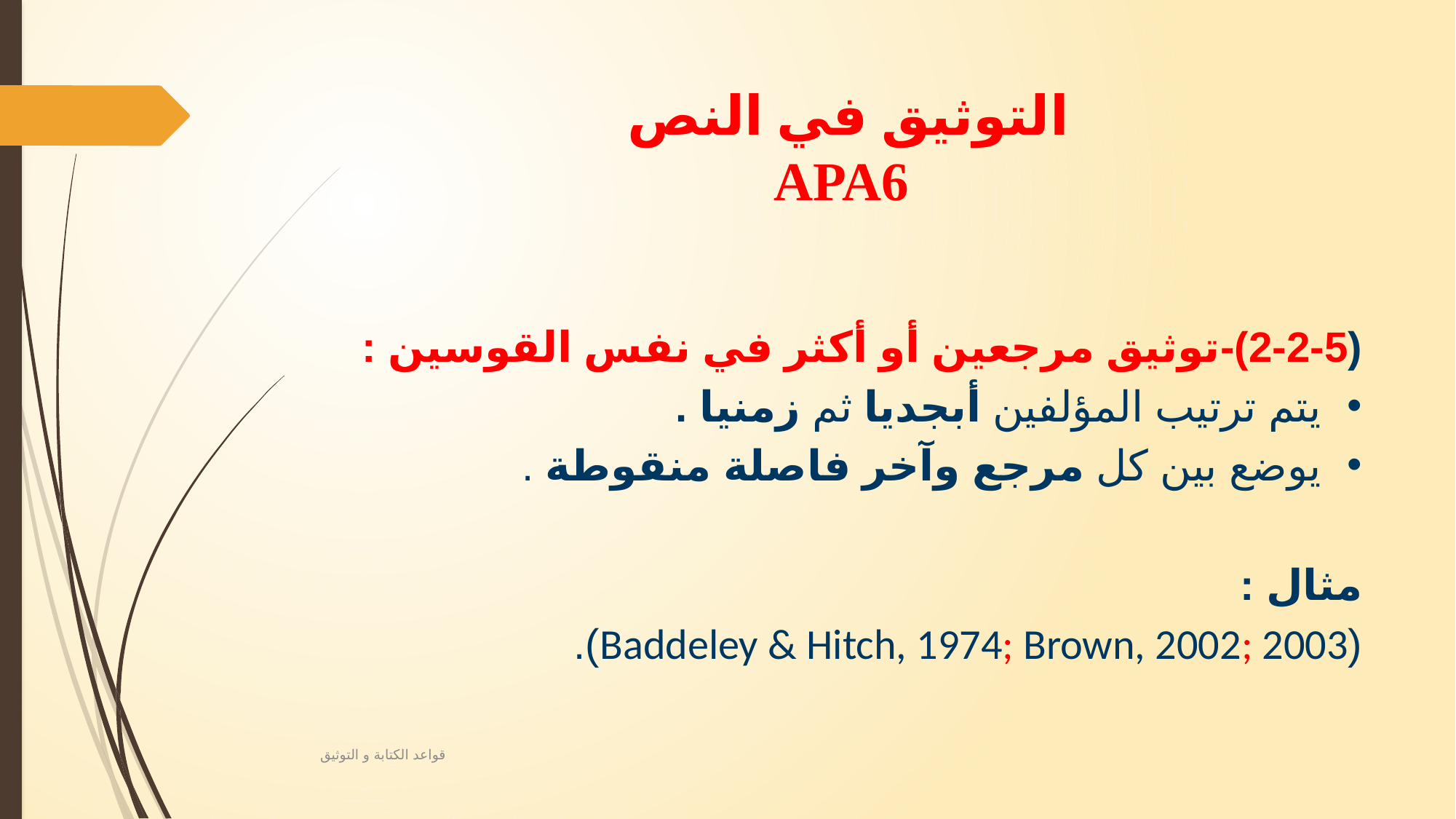

# التوثيق في النص APA6

(2-2-5)-توثيق مرجعين أو أكثر في نفس القوسين :
يتم ترتيب المؤلفين أبجديا ثم زمنيا .
يوضع بين كل مرجع وآخر فاصلة منقوطة .

مثال :
(Baddeley & Hitch, 1974; Brown, 2002; 2003).

قواعد الكتابة و التوثيق